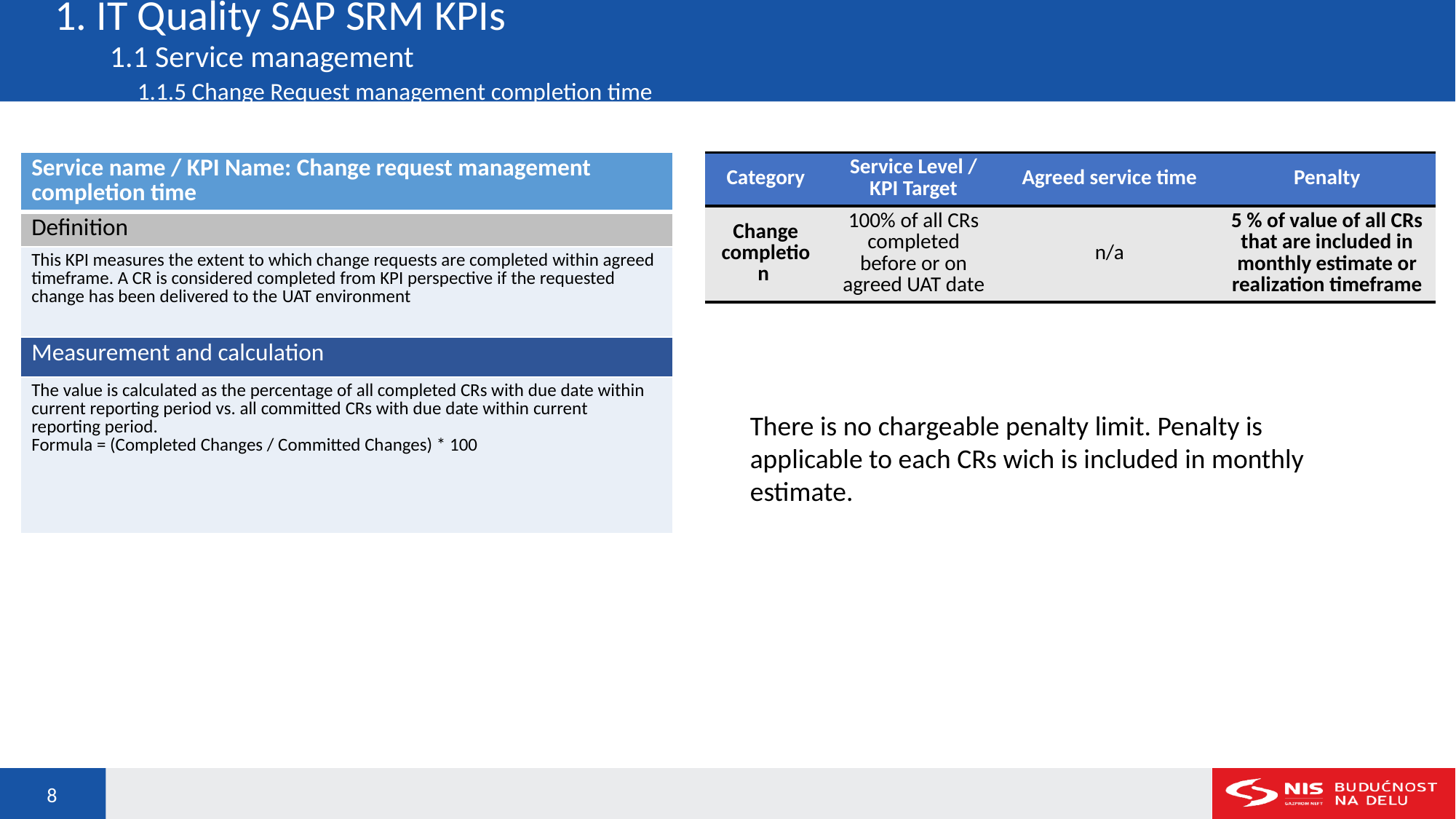

1. IT Quality SAP SRM KPIs
        1.1 Service management
            1.1.5 Change Request management completion time
| Service name / KPI Name: Change request management completion time |
| --- |
| Definition |
| This KPI measures the extent to which change requests are completed within agreed timeframe. A CR is considered completed from KPI perspective if the requested change has been delivered to the UAT environment |
| Measurement and calculation |
| The value is calculated as the percentage of all completed CRs with due date within current reporting period vs. all committed CRs with due date within current reporting period. Formula = (Completed Changes / Committed Changes) \* 100 |
| Category | Service Level / KPI Target | Agreed service time | Penalty |
| --- | --- | --- | --- |
| Change completion | 100% of all CRs completed before or on agreed UAT date | n/a | 5 % of value of all CRs that are included in monthly estimate or realization timeframe |
There is no chargeable penalty limit. Penalty is applicable to each CRs wich is included in monthly estimate.
8